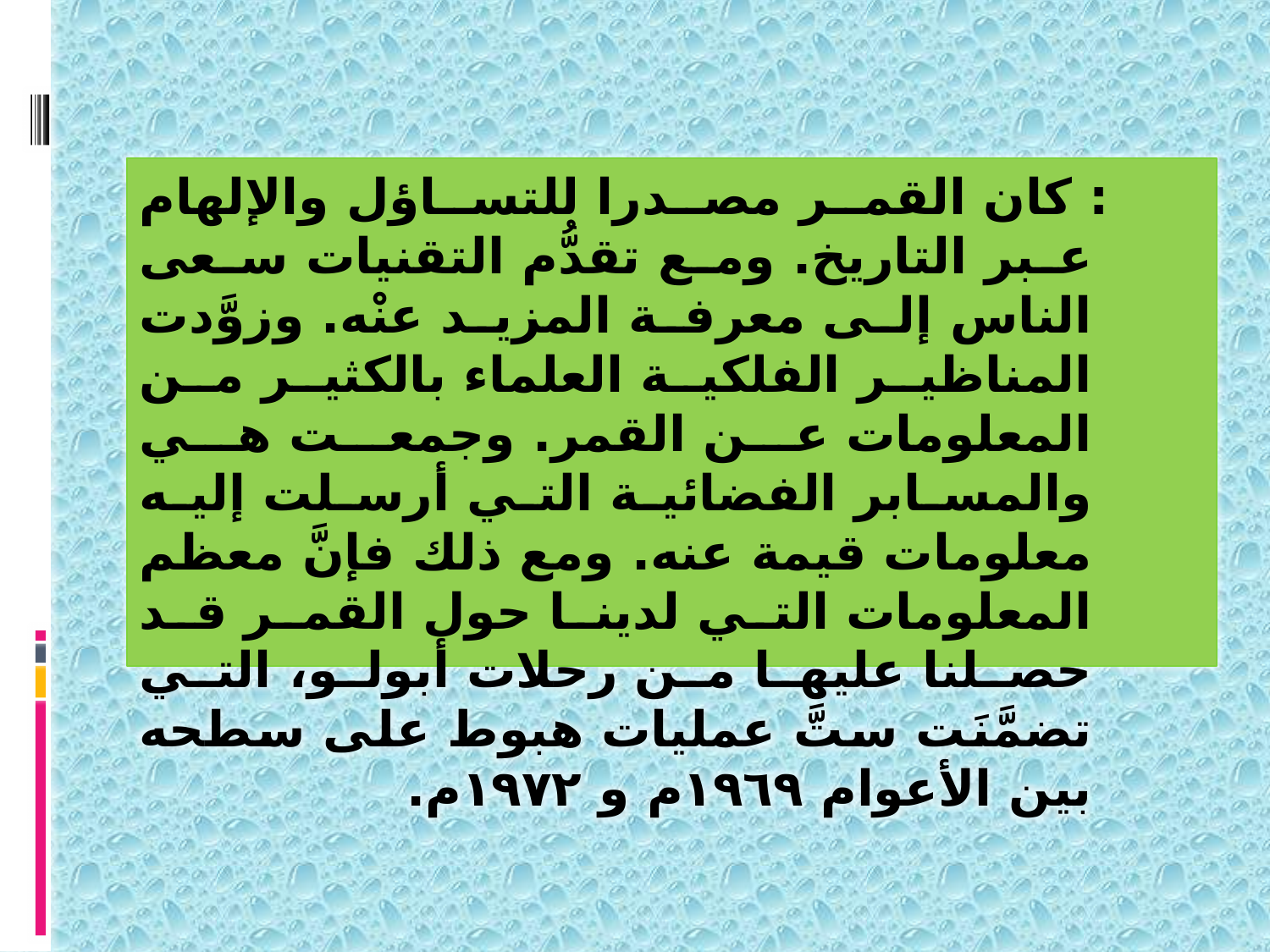

: كان القمر مصدرا للتساؤل والإلهام عبر التاريخ. ومع تقدُّم التقنيات سعى الناس إلى معرفة المزيد عنْه. وزوَّدت المناظير الفلكية العلماء بالكثير من المعلومات عن القمر. وجمعت هي والمسابر الفضائية التي أرسلت إليه معلومات قيمة عنه. ومع ذلك فإنَّ معظم المعلومات التي لدينا حول القمر قد حصلنا عليها من رحلات أبولو، التي تضمَّنَت ستَّ عمليات هبوط على سطحه بين الأعوام ١٩٦٩م و ١٩٧٢م.